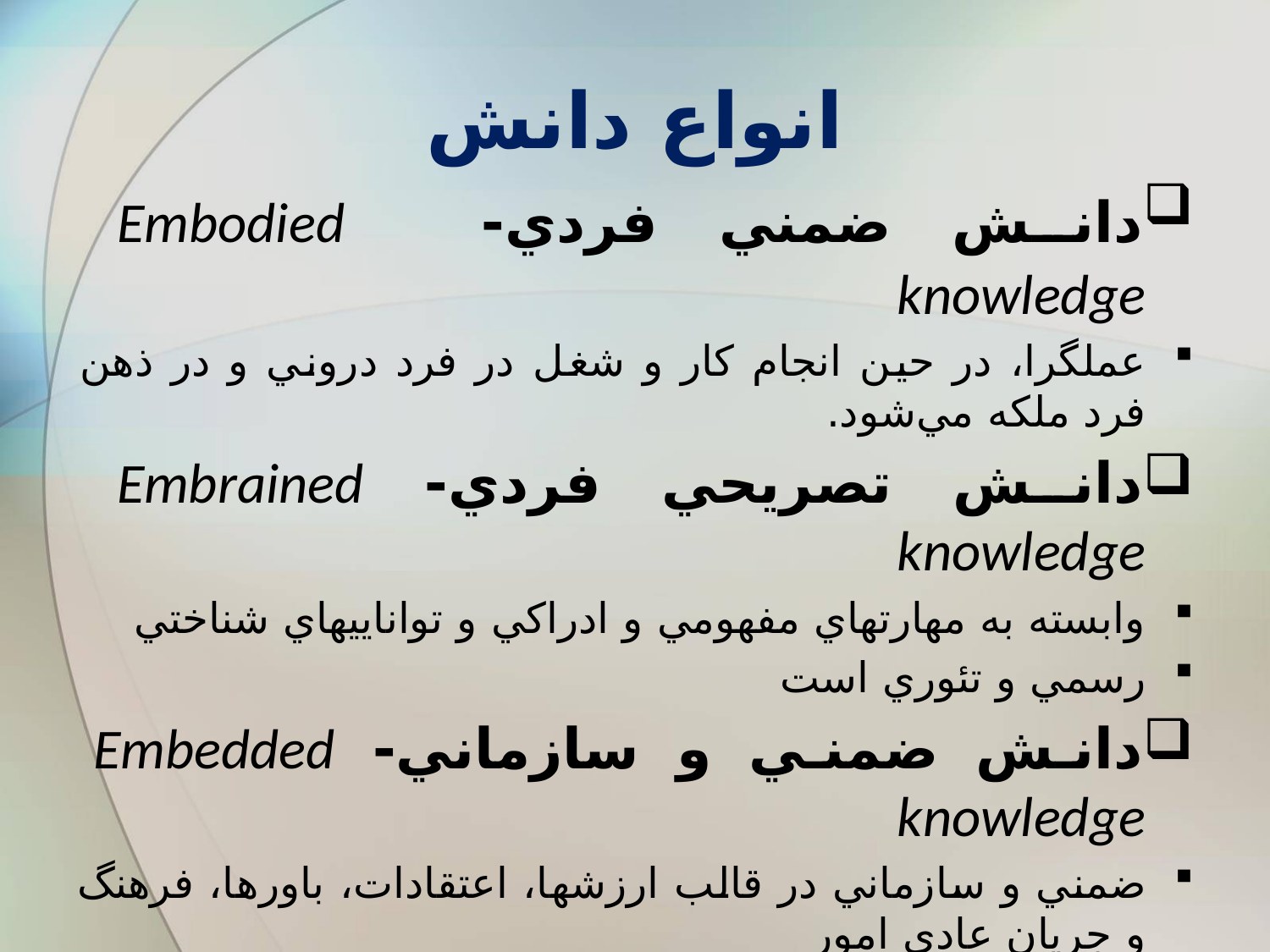

# انواع دانش
دانش ضمني فردي-  Embodied knowledge
عملگرا، در حين انجام كار و شغل در فرد دروني و در ذهن فرد ملكه مي‌شود.
دانش تصريحي فردي- Embrained knowledge
وابسته به مهارتهاي مفهومي و ادراكي و تواناييهاي شناختي
رسمي و تئوري است
دانش ضمني و سازماني- Embedded knowledge
ضمني و سازماني در قالب ارزشها، اعتقادات، باورها، فرهنگ و جريان عادي امور
دانش تصريحي و سازماني- Encoded knowledge
مرتبط با طرح‌ها، نقشه‌ها، ساختارها و قوانين و رويه‌ها و دستورالعملهاي مكتوب و مدون سازماني